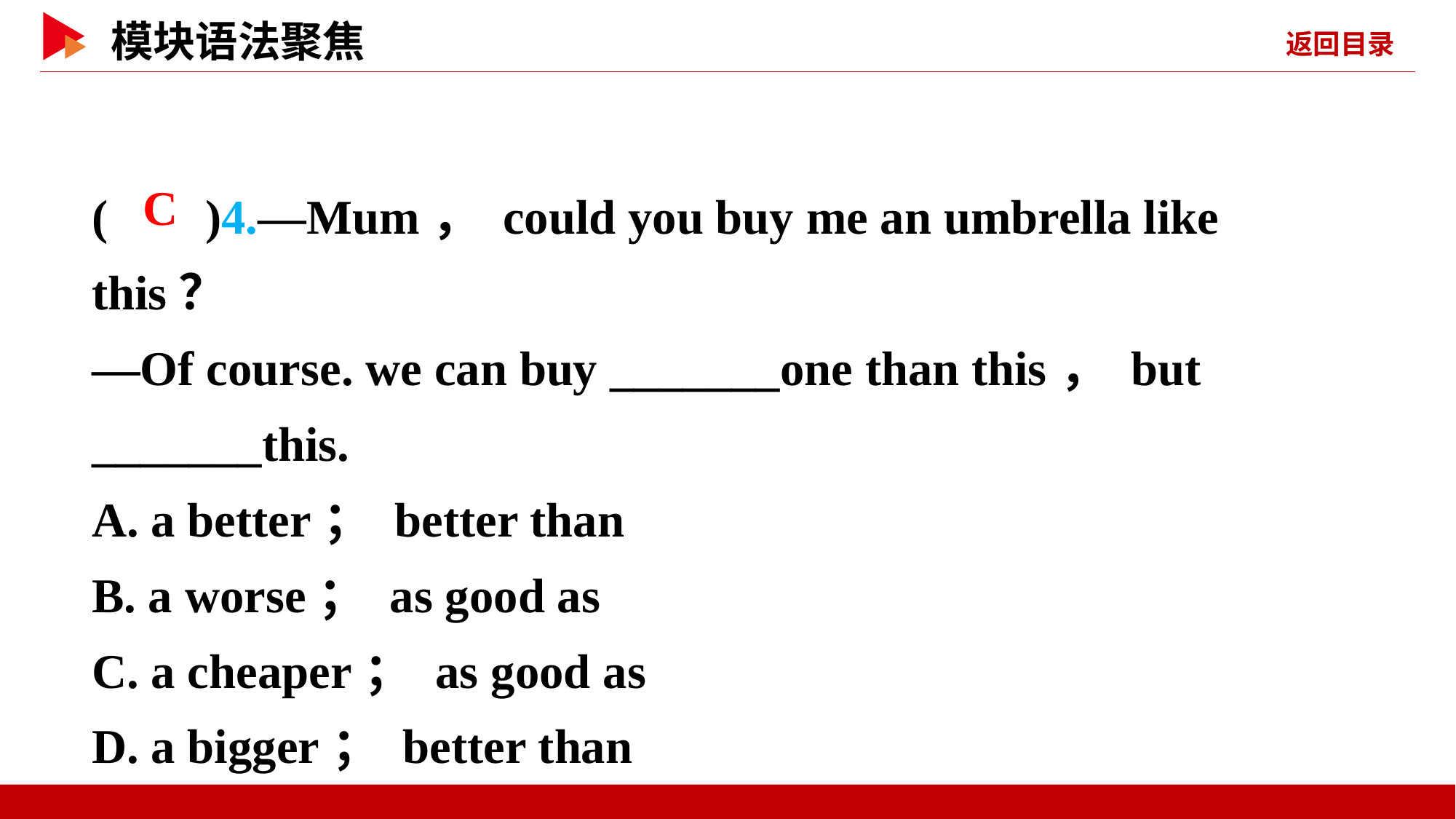

(        )4.—Mum， could you buy me an umbrella like this？
—Of course. we can buy _______one than this， but _______this.
A. a better； better than
B. a worse； as good as
C. a cheaper； as good as
D. a bigger； better than
   C